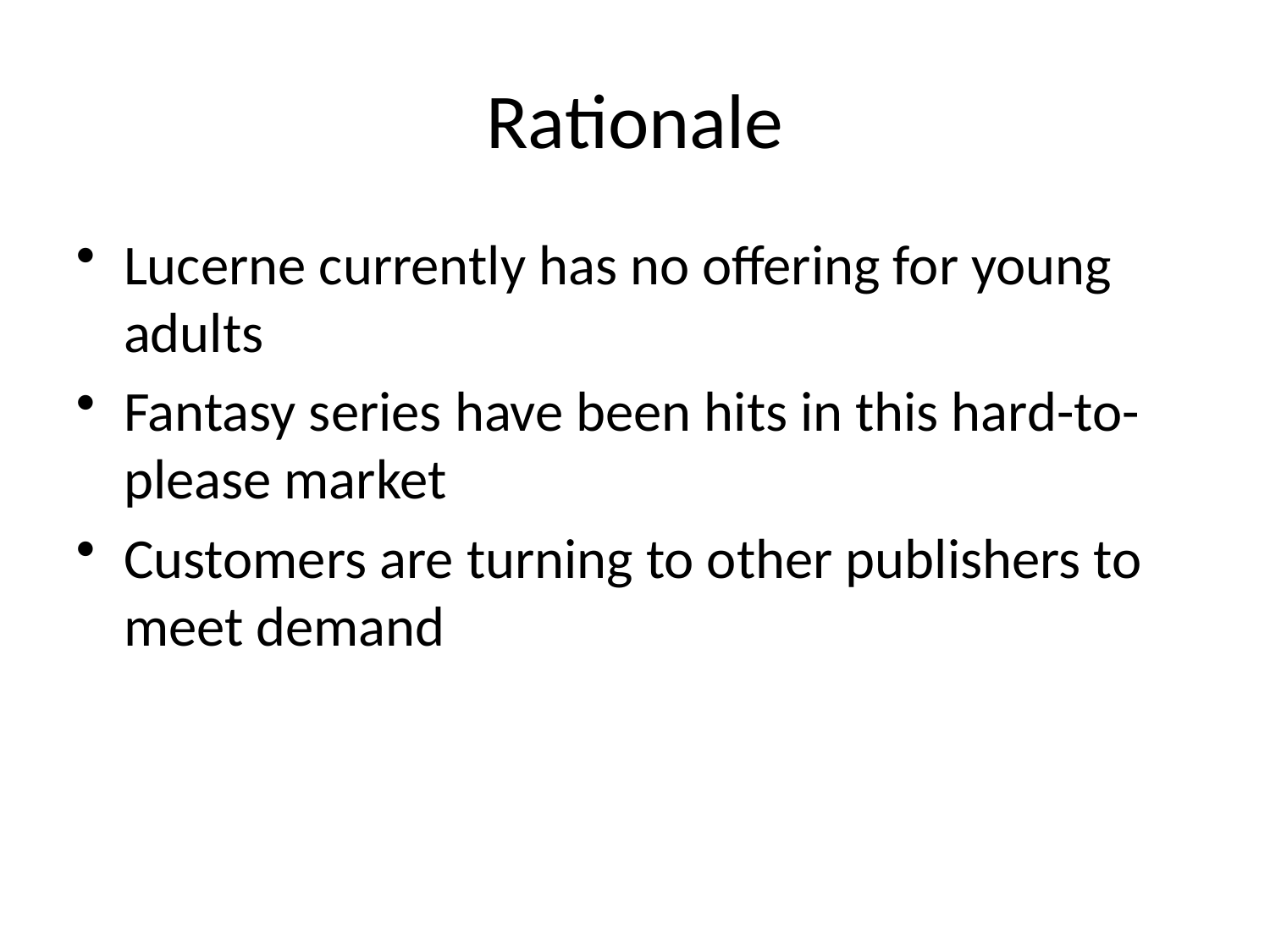

# Rationale
Lucerne currently has no offering for young adults
Fantasy series have been hits in this hard-to-please market
Customers are turning to other publishers to meet demand